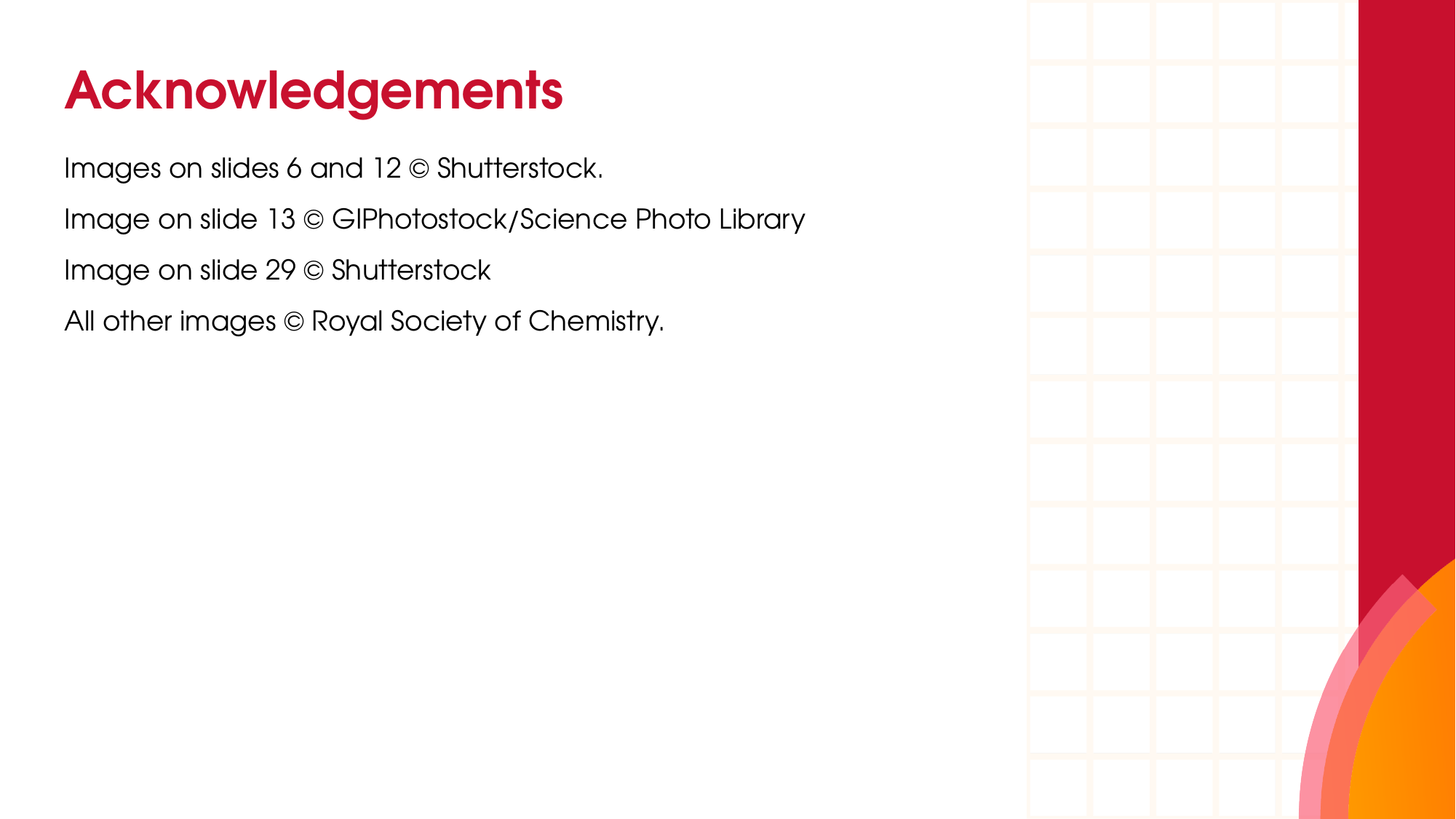

# Acknowledgements
Images on slides 6 and 12 © Shutterstock.
Image on slide 13 © GIPhotostock/Science Photo Library
Image on slide 29 © Shutterstock
All other images © Royal Society of Chemistry.